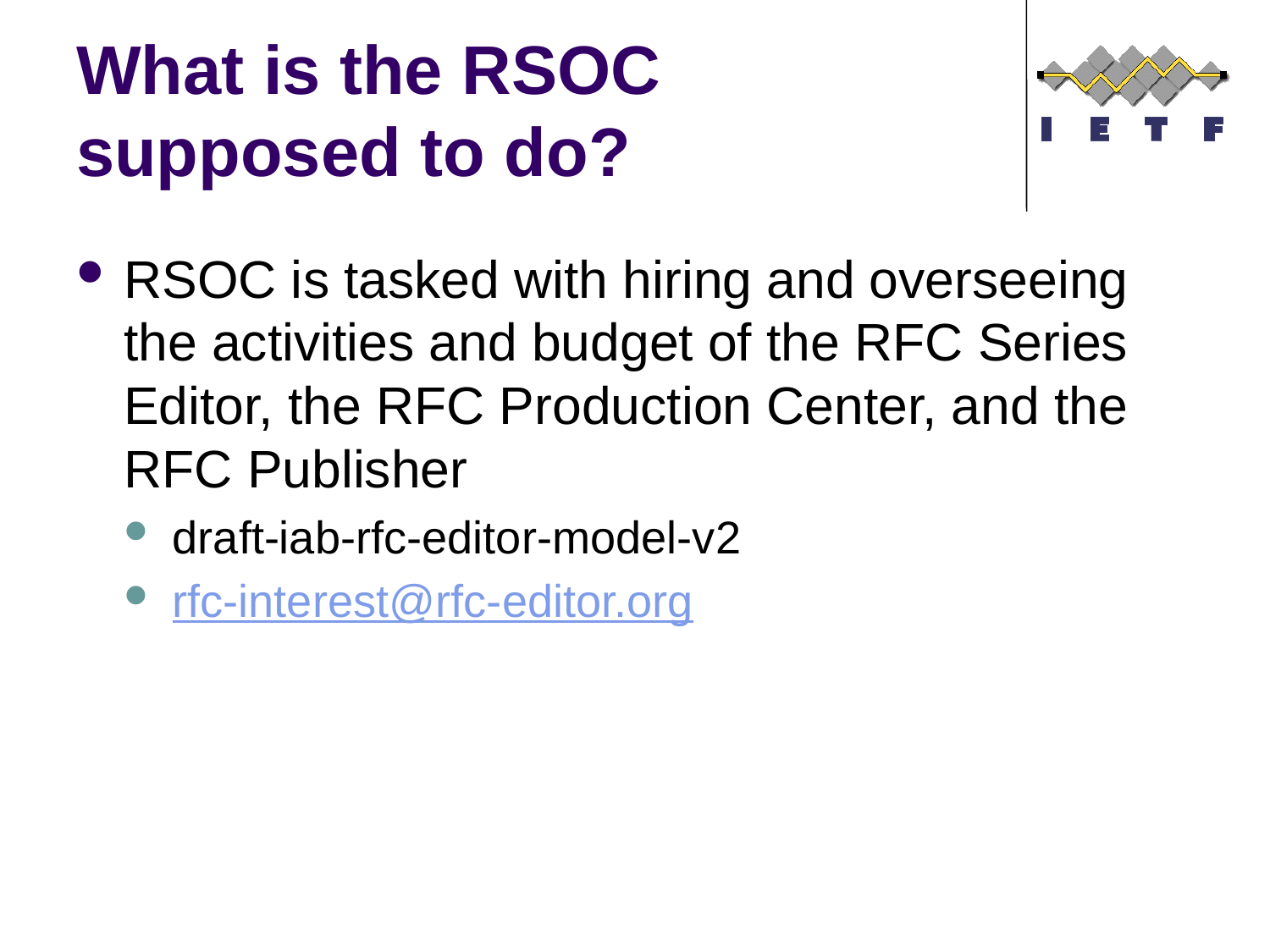

# What is the RSOC supposed to do?
RSOC is tasked with hiring and overseeing the activities and budget of the RFC Series Editor, the RFC Production Center, and the RFC Publisher
draft-iab-rfc-editor-model-v2
rfc-interest@rfc-editor.org